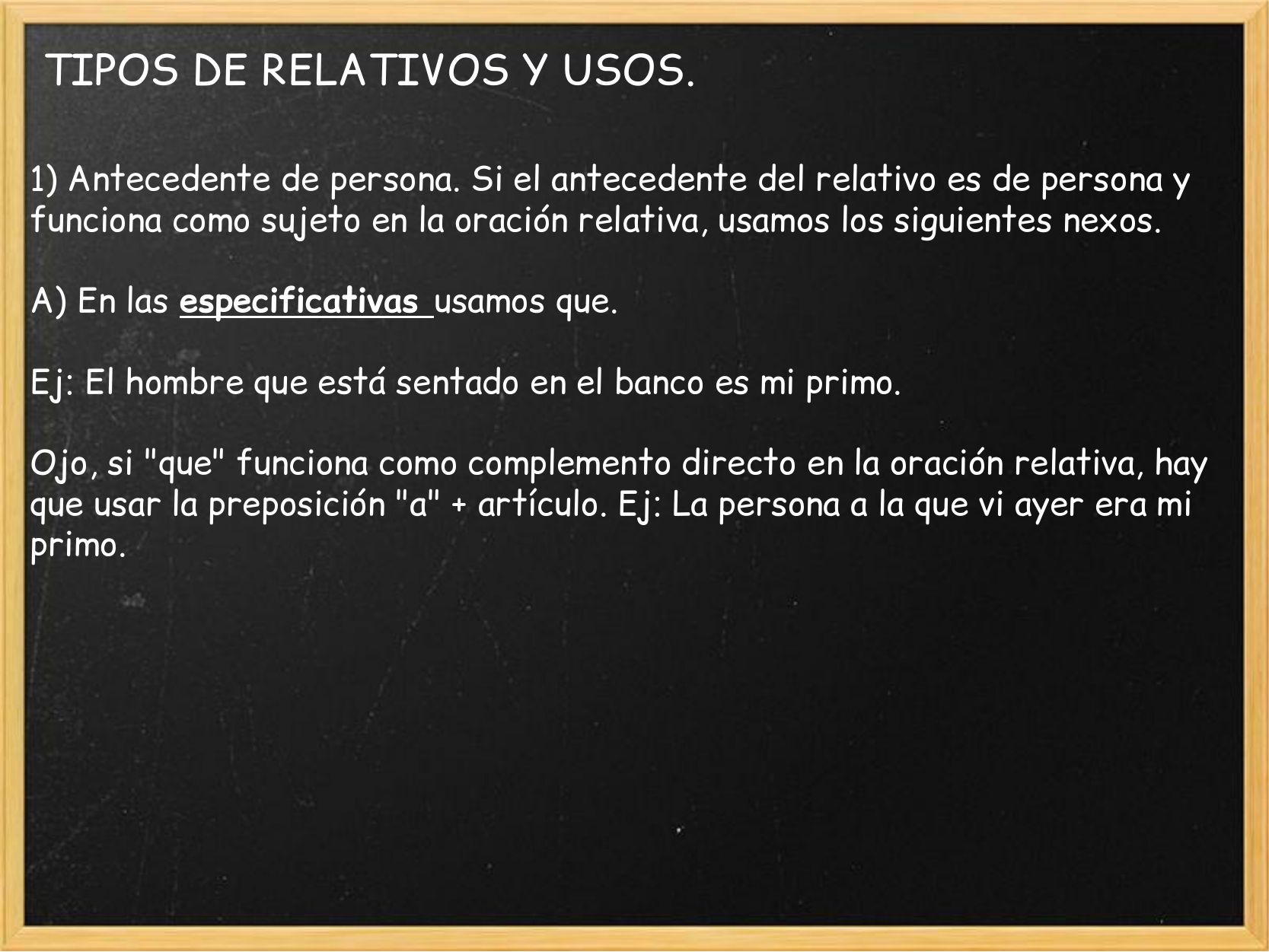

# TIPOS DE RELATIVOS Y USOS.
1) Antecedente de persona. Si el antecedente del relativo es de persona y funciona como sujeto en la oración relativa, usamos los siguientes nexos.

A) En las especificativas usamos que.

Ej: El hombre que está sentado en el banco es mi primo.

Ojo, si "que" funciona como complemento directo en la oración relativa, hay que usar la preposición "a" + artículo. Ej: La persona a la que vi ayer era mi primo.